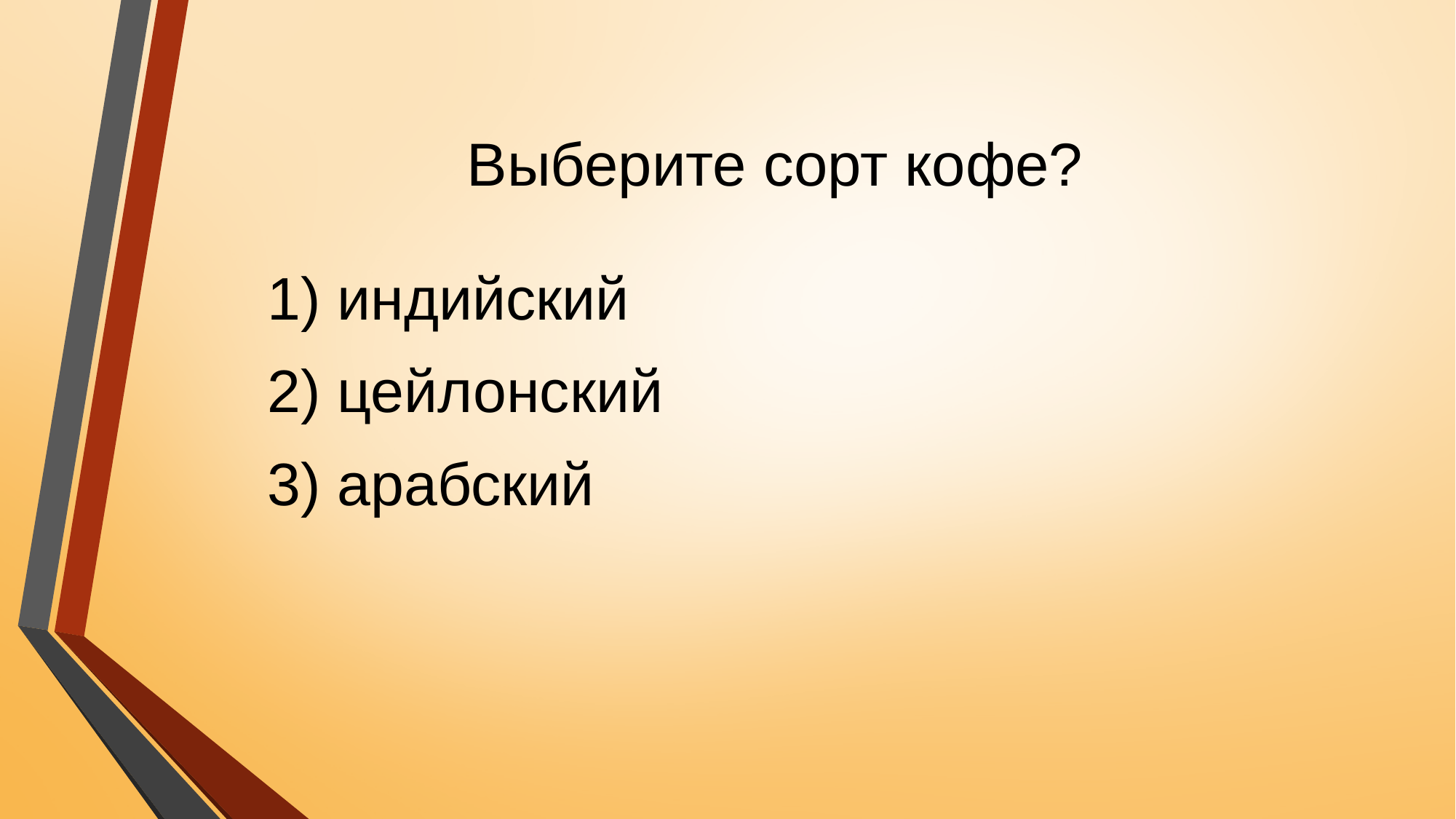

# Выберите сорт кофе?
1) индийский
2) цейлонский
3) арабский